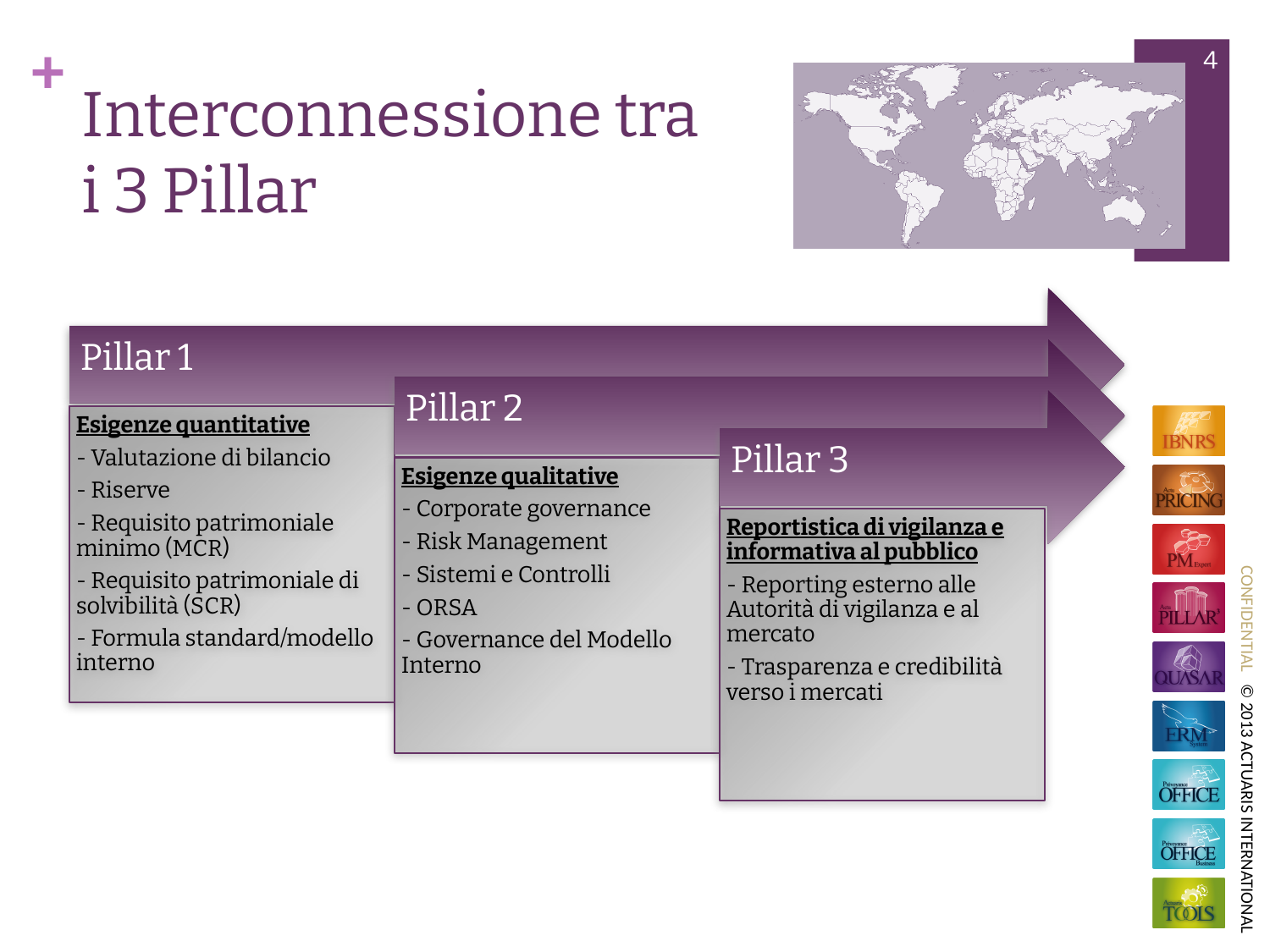

4
# Interconnessione tra i 3 Pillar
Pillar 1
Esigenze quantitative
- Valutazione di bilancio
- Riserve
- Requisito patrimoniale minimo (MCR)
- Requisito patrimoniale di solvibilità (SCR)
- Formula standard/modello interno
Pillar 2
Esigenze qualitative
- Corporate governance
- Risk Management
- Sistemi e Controlli
- ORSA
- Governance del Modello Interno
Pillar 3
Reportistica di vigilanza e informativa al pubblico
- Reporting esterno alle Autorità di vigilanza e al mercato
- Trasparenza e credibilità verso i mercati